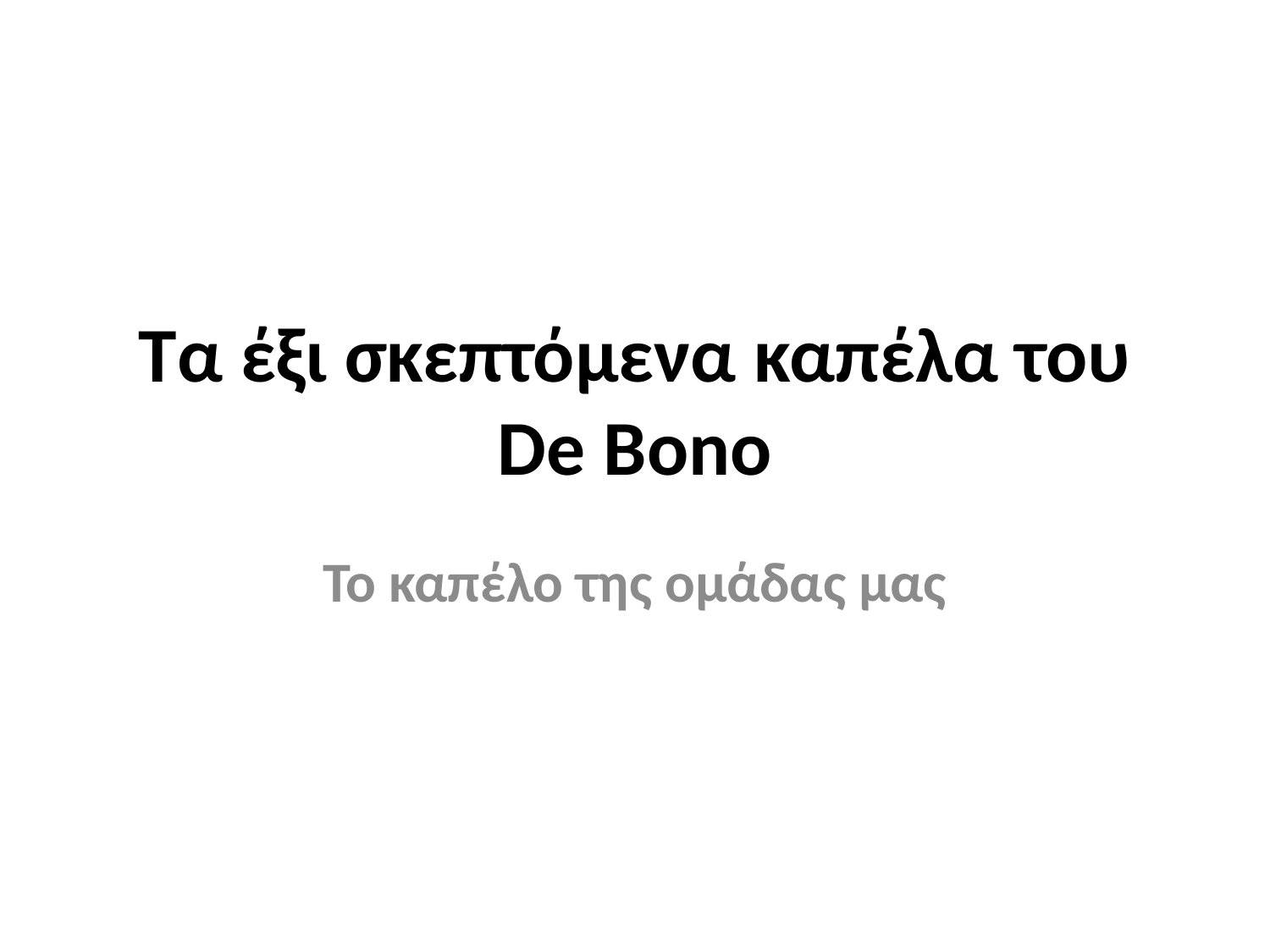

# Τα έξι σκεπτόμενα καπέλα του De Bono
Το καπέλο της ομάδας μας